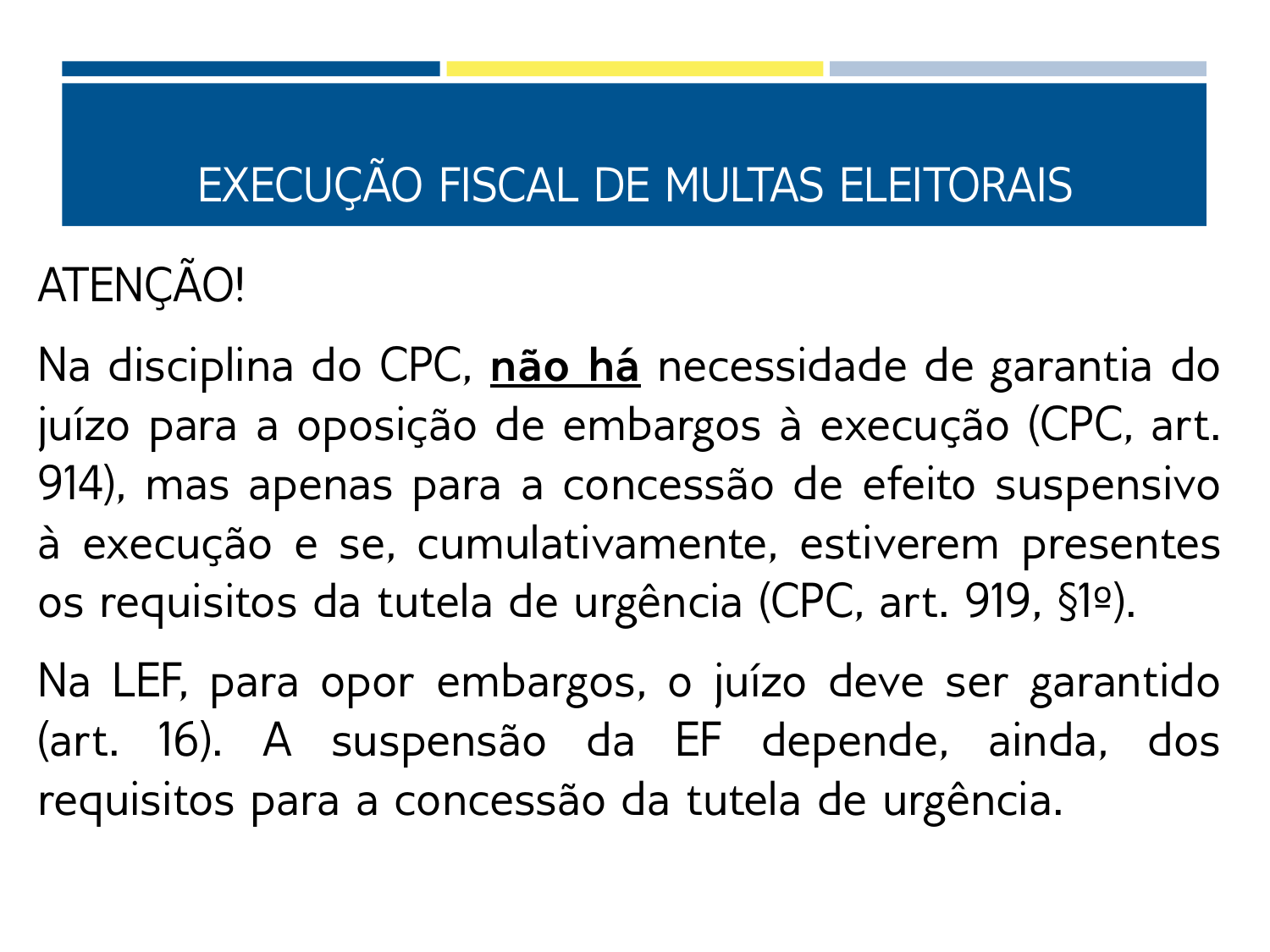

# EXECUÇÃO FISCAL DE MULTAS ELEITORAIS
ATENÇÃO!
Na disciplina do CPC, não há necessidade de garantia do juízo para a oposição de embargos à execução (CPC, art. 914), mas apenas para a concessão de efeito suspensivo à execução e se, cumulativamente, estiverem presentes os requisitos da tutela de urgência (CPC, art. 919, §1º).
Na LEF, para opor embargos, o juízo deve ser garantido (art. 16). A suspensão da EF depende, ainda, dos requisitos para a concessão da tutela de urgência.